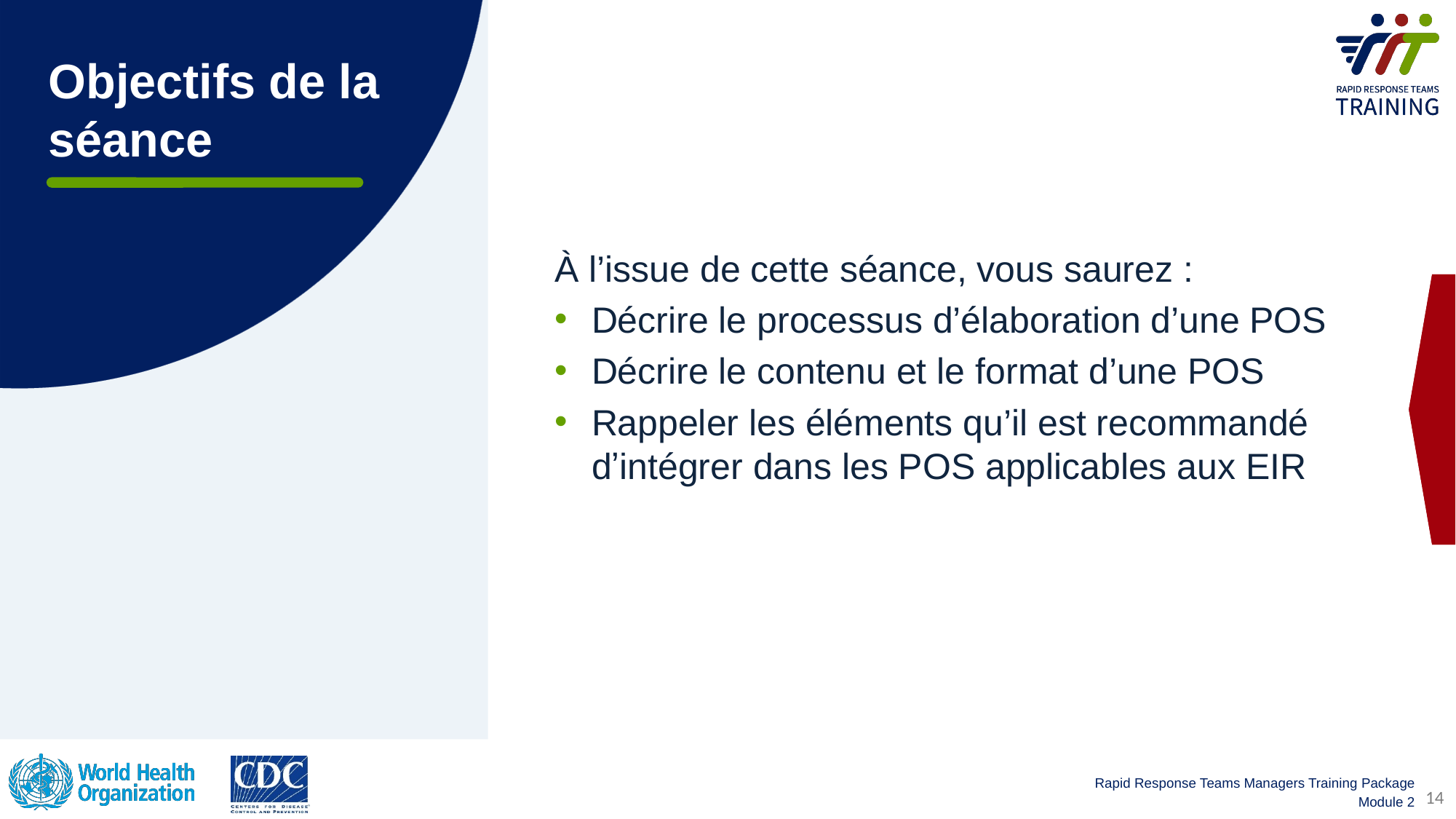

Objectifs de la séance
À l’issue de cette séance, vous saurez :
Décrire le processus d’élaboration d’une POS
Décrire le contenu et le format d’une POS
Rappeler les éléments qu’il est recommandé dʼintégrer dans les POS applicables aux EIR

14